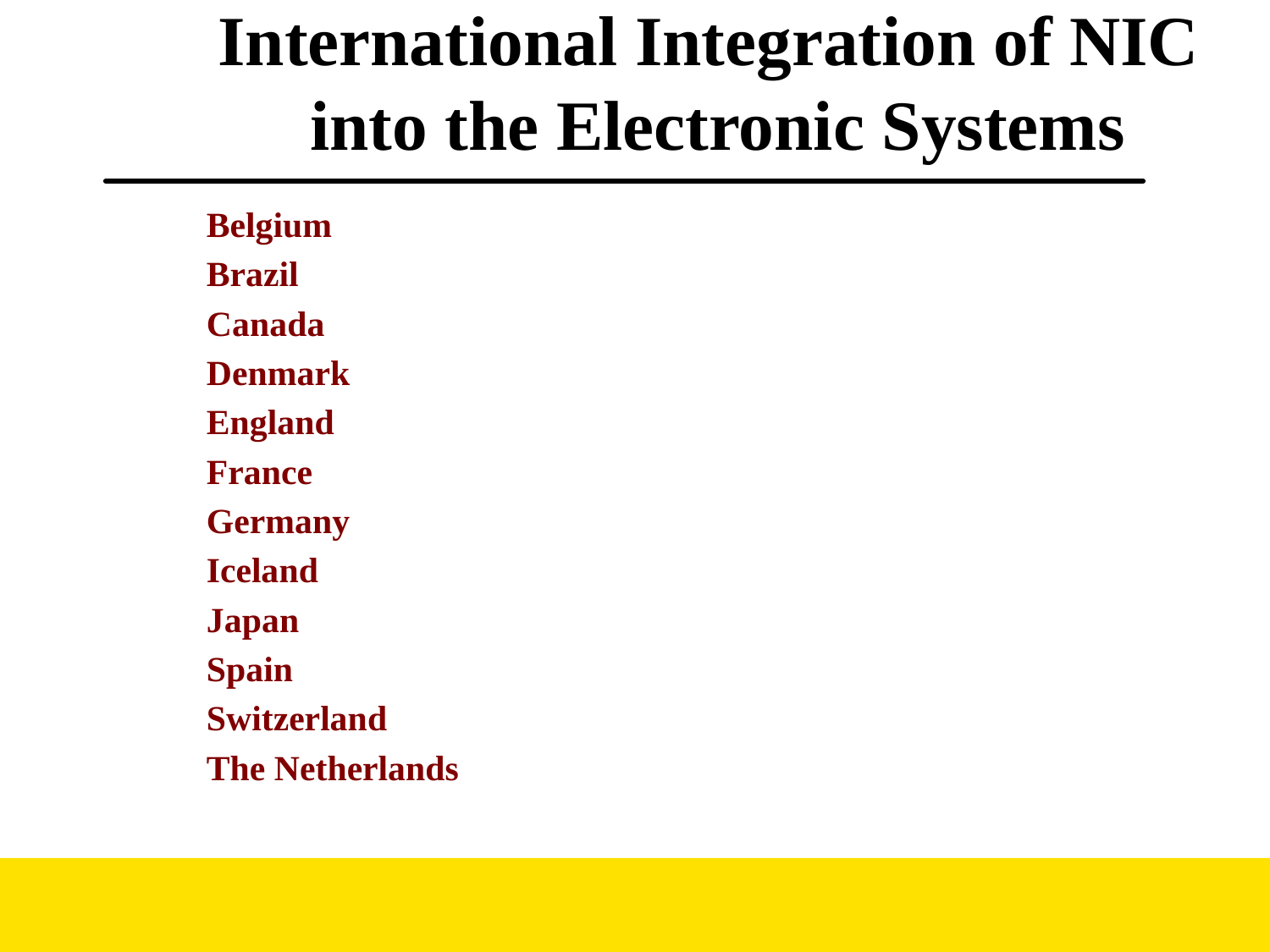

# International Integration of NIC into the Electronic Systems
Belgium
Brazil
Canada
Denmark
England
France
Germany
Iceland
Japan
Spain
Switzerland
The Netherlands